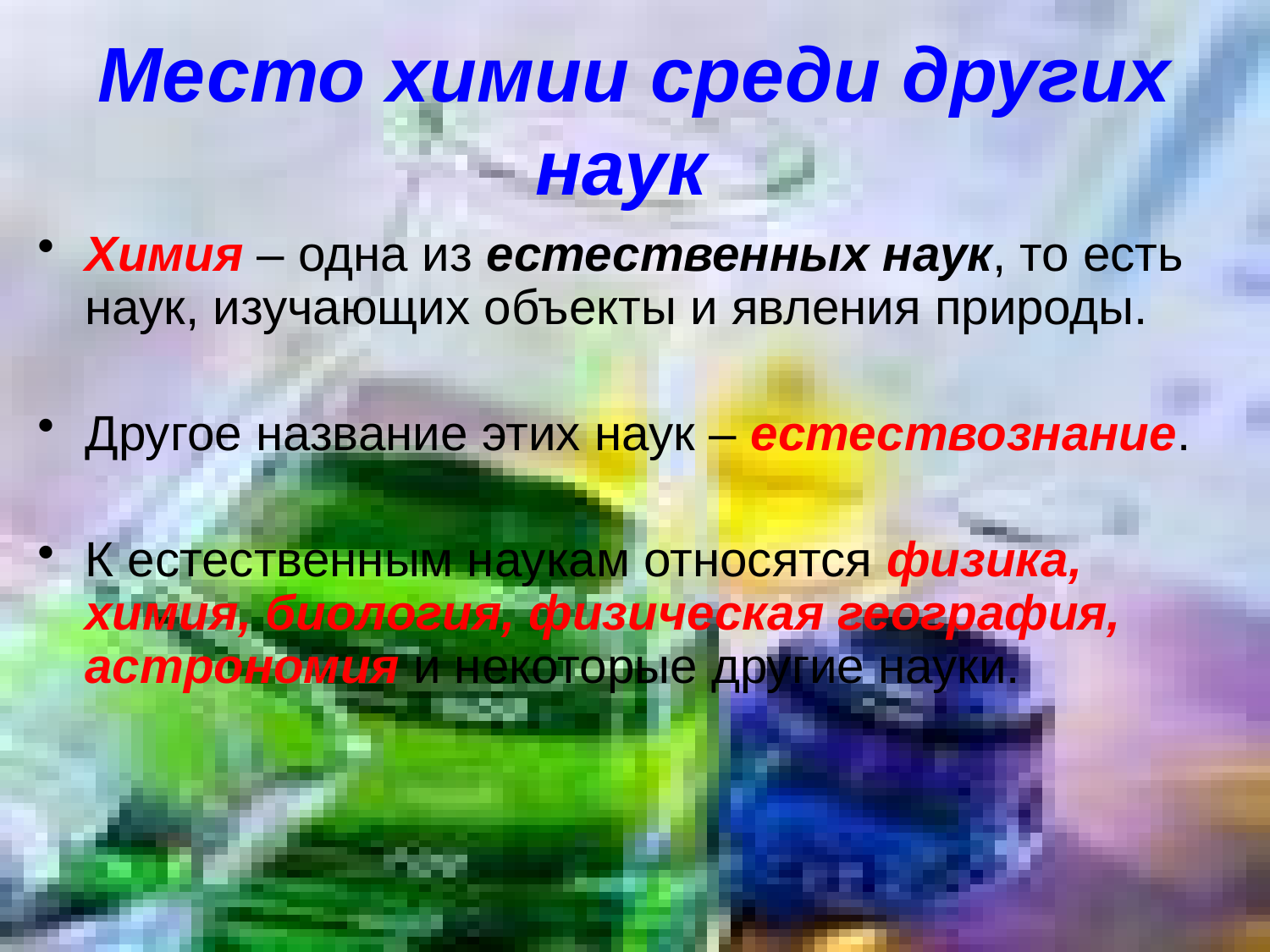

# Место химии среди других наук
Химия – одна из естественных наук, то есть наук, изучающих объекты и явления природы.

Другое название этих наук – естествознание.

К естественным наукам относятся физика, химия, биология, физическая география, астрономия и некоторые другие науки.